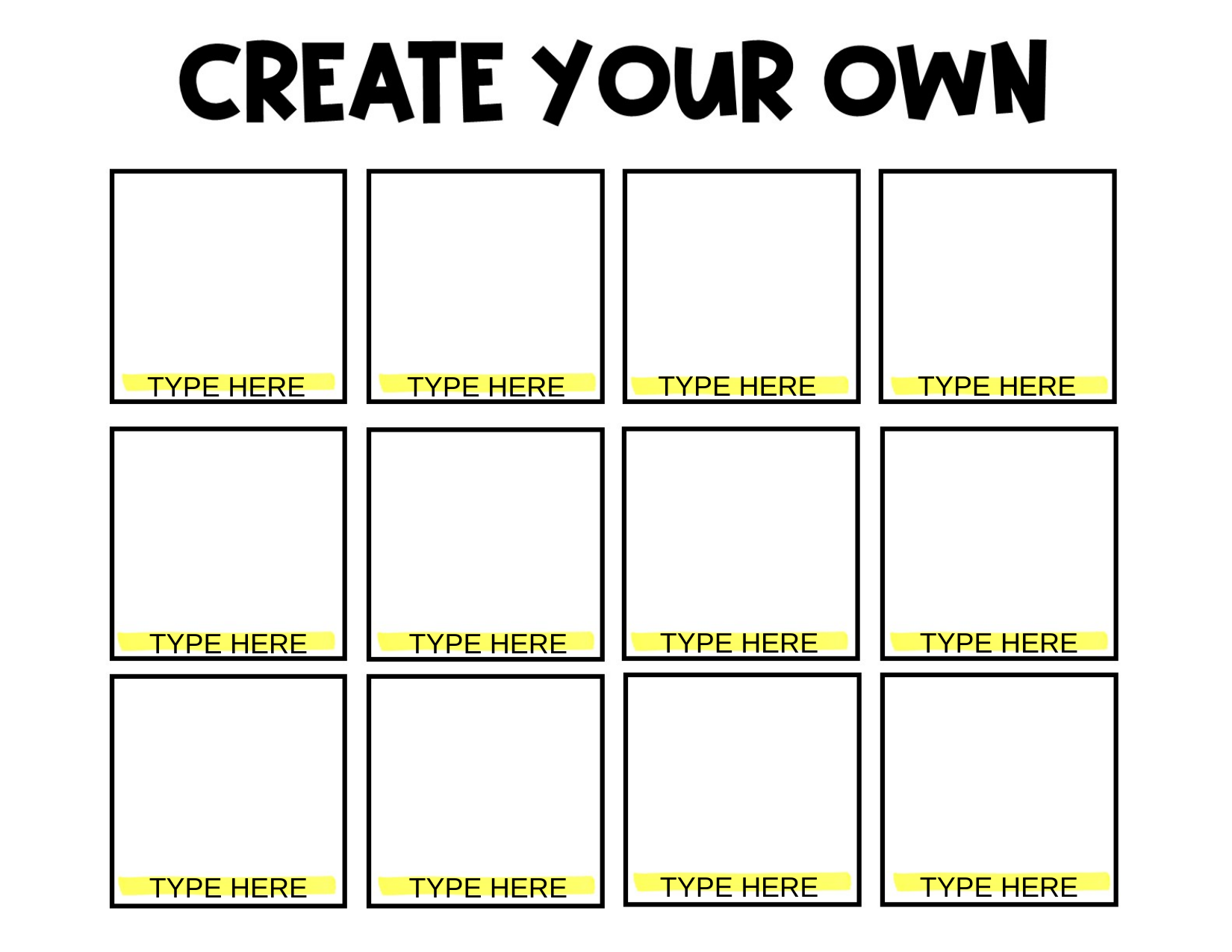

TYPE HERE
TYPE HERE
TYPE HERE
TYPE HERE
TYPE HERE
TYPE HERE
TYPE HERE
TYPE HERE
TYPE HERE
TYPE HERE
TYPE HERE
TYPE HERE